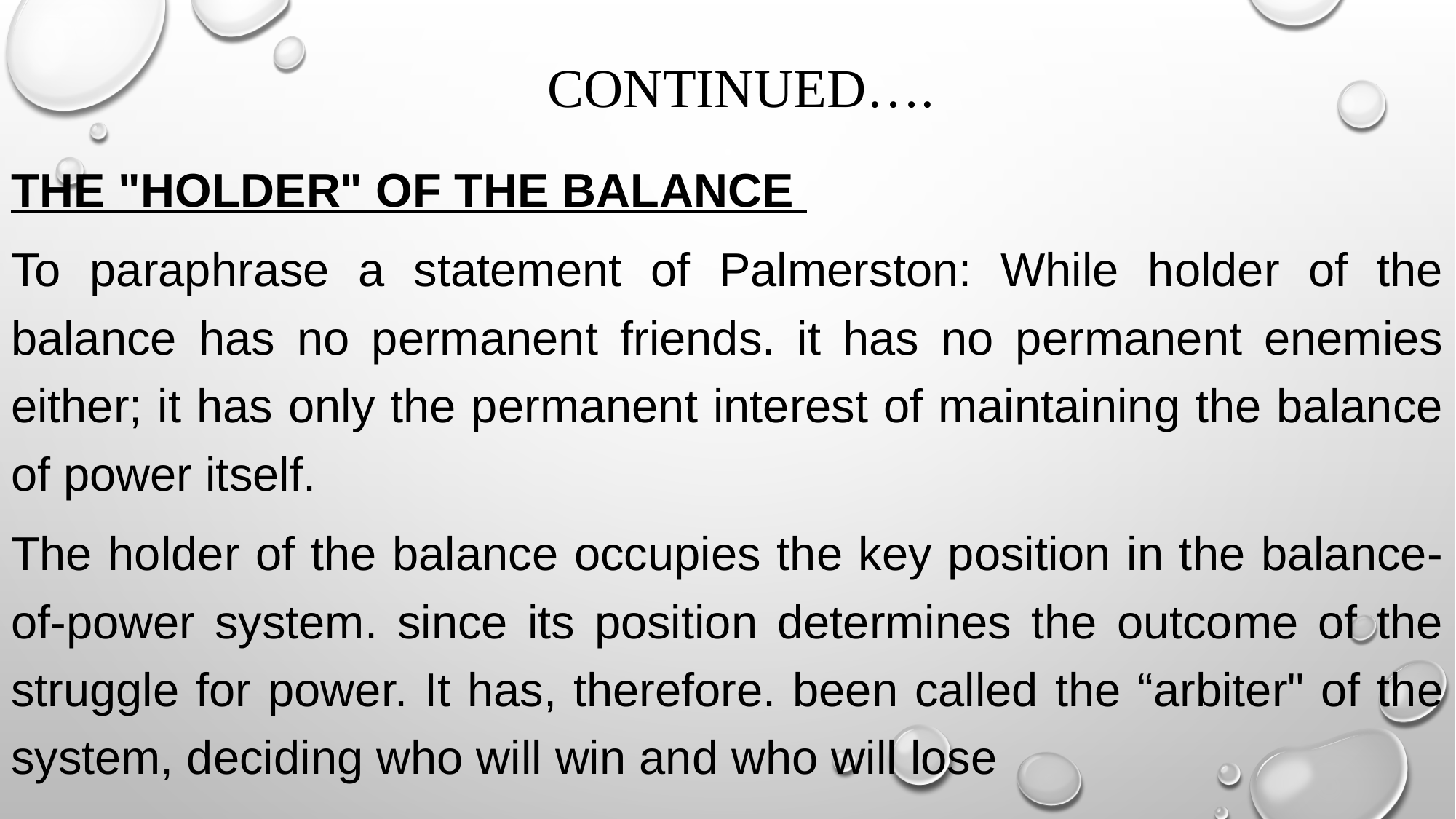

# continued….
THE "HOLDER" OF THE BALANCE
To paraphrase a statement of Palmerston: While holder of the balance has no permanent friends. it has no permanent enemies either; it has only the permanent interest of maintaining the balance of power itself.
The holder of the balance occupies the key position in the balance-of-power system. since its position determines the outcome of the struggle for power. It has, therefore. been called the “arbiter" of the system, deciding who will win and who will lose